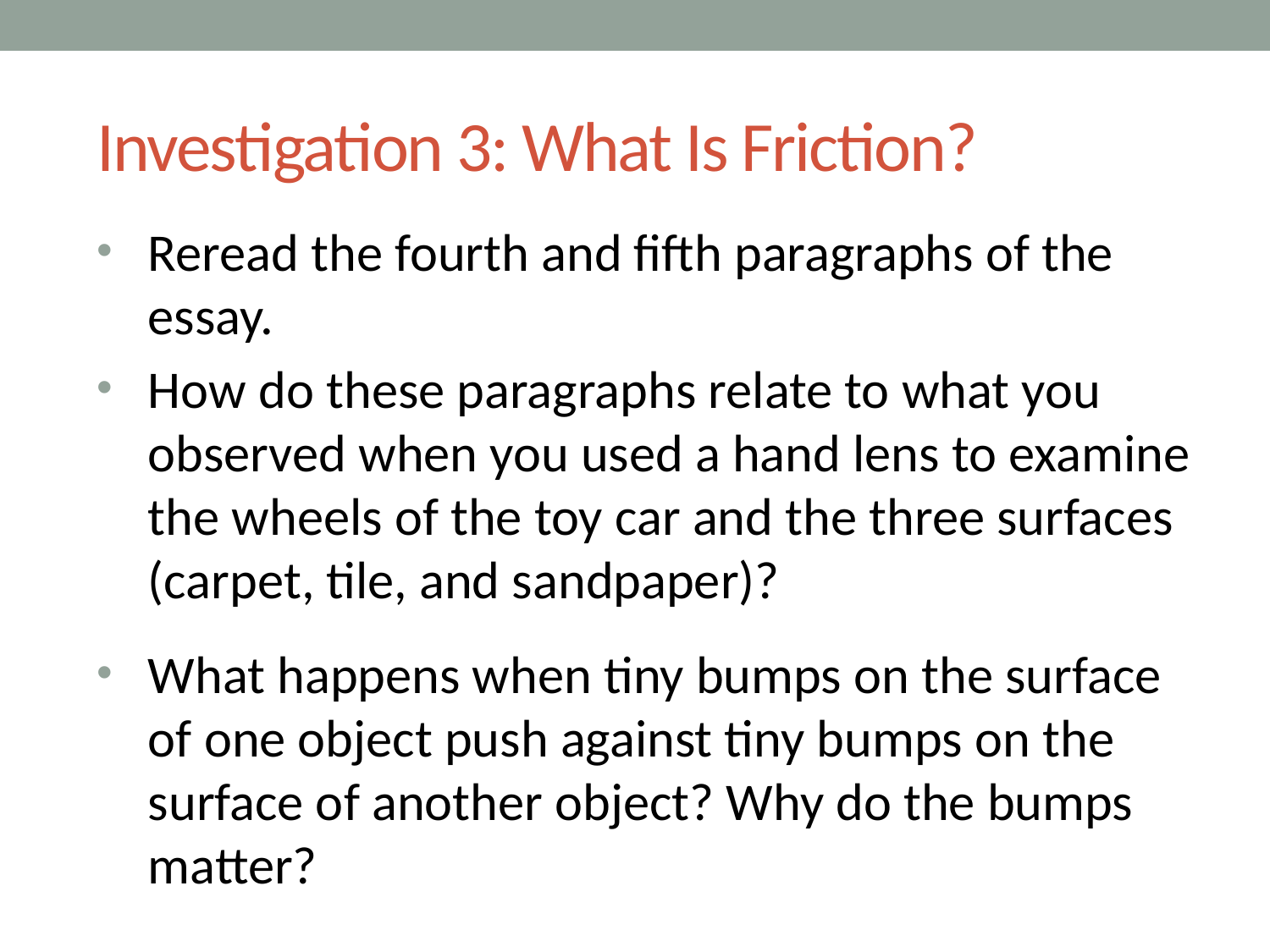

# Investigation 3: What Is Friction?
Reread the fourth and fifth paragraphs of the essay.
How do these paragraphs relate to what you observed when you used a hand lens to examine the wheels of the toy car and the three surfaces (carpet, tile, and sandpaper)?
What happens when tiny bumps on the surface of one object push against tiny bumps on the surface of another object? Why do the bumps matter?